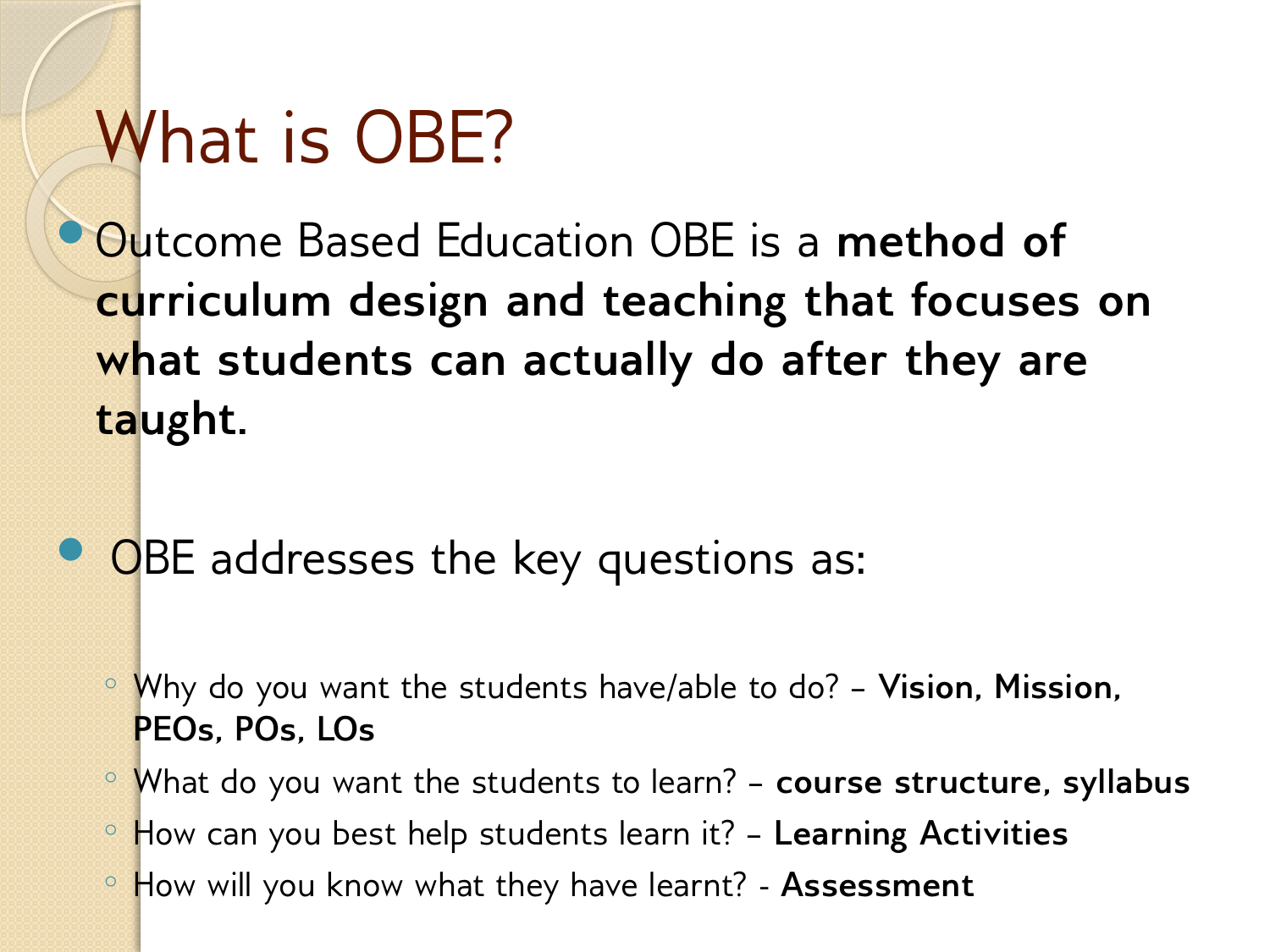

# What is OBE?
Outcome Based Education OBE is a method of curriculum design and teaching that focuses on what students can actually do after they are taught.

 OBE addresses the key questions as:

Why do you want the students have/able to do? – Vision, Mission, PEOs, POs, LOs
What do you want the students to learn? – course structure, syllabus
How can you best help students learn it? – Learning Activities
How will you know what they have learnt? - Assessment